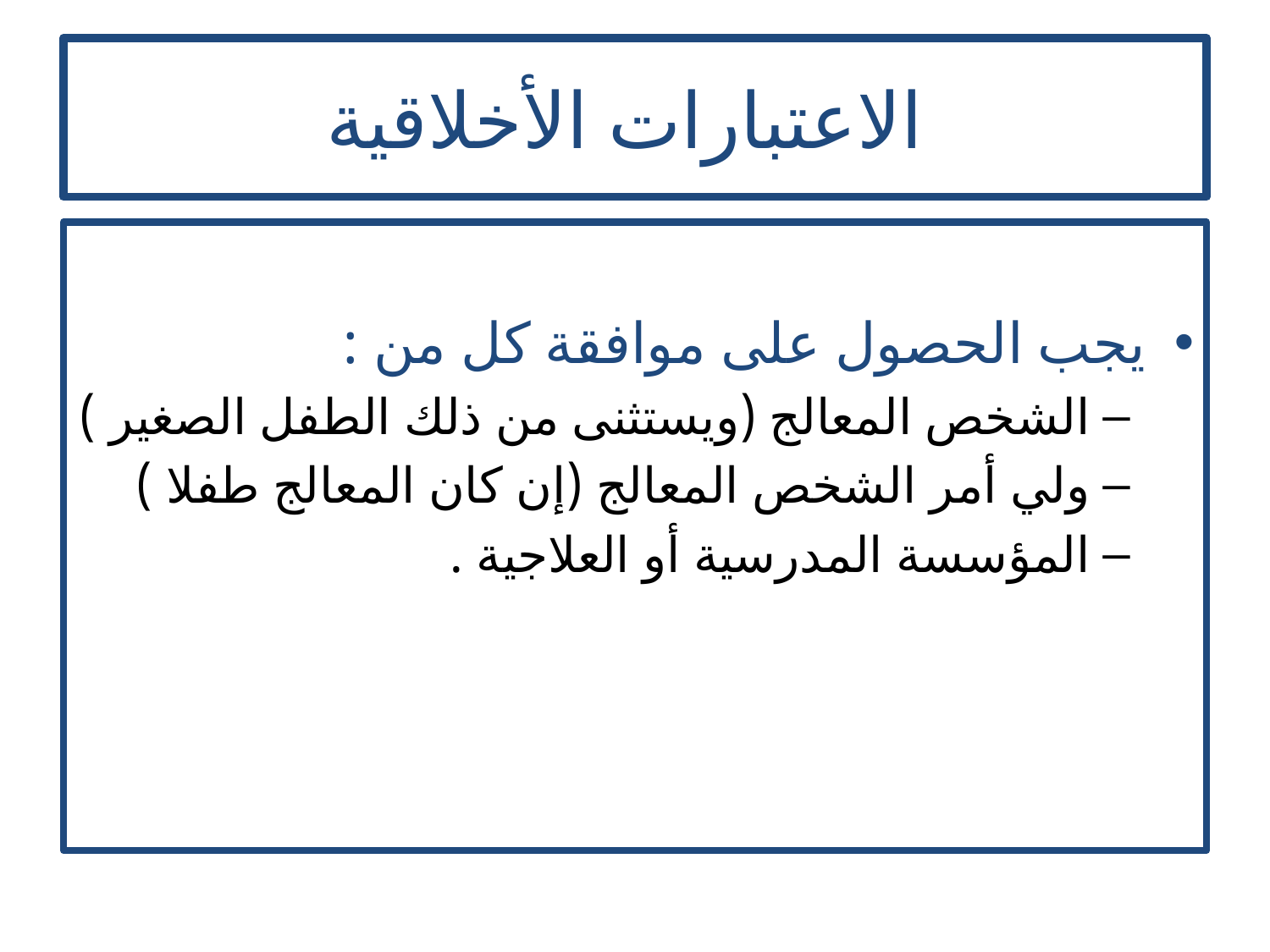

# الاعتبارات الأخلاقية

يجب الحصول على موافقة كل من :
الشخص المعالج (ويستثنى من ذلك الطفل الصغير )
ولي أمر الشخص المعالج (إن كان المعالج طفلا )
المؤسسة المدرسية أو العلاجية .